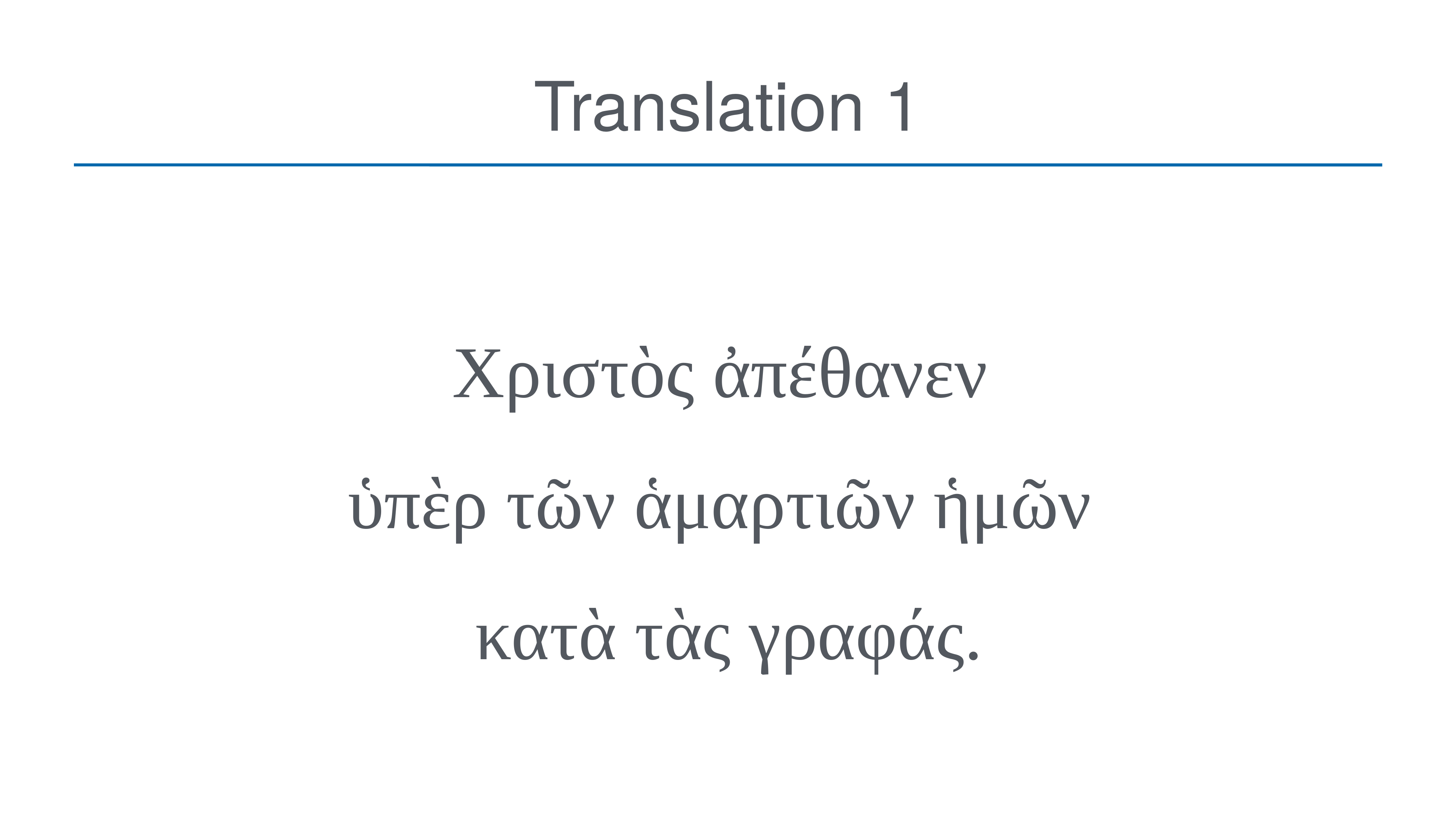

# Translation 1
Χριστὸς ἀπέθανεν
ὑπὲρ τῶν ἁμαρτιῶν ἡμῶν
κατὰ τὰς γραφάς.